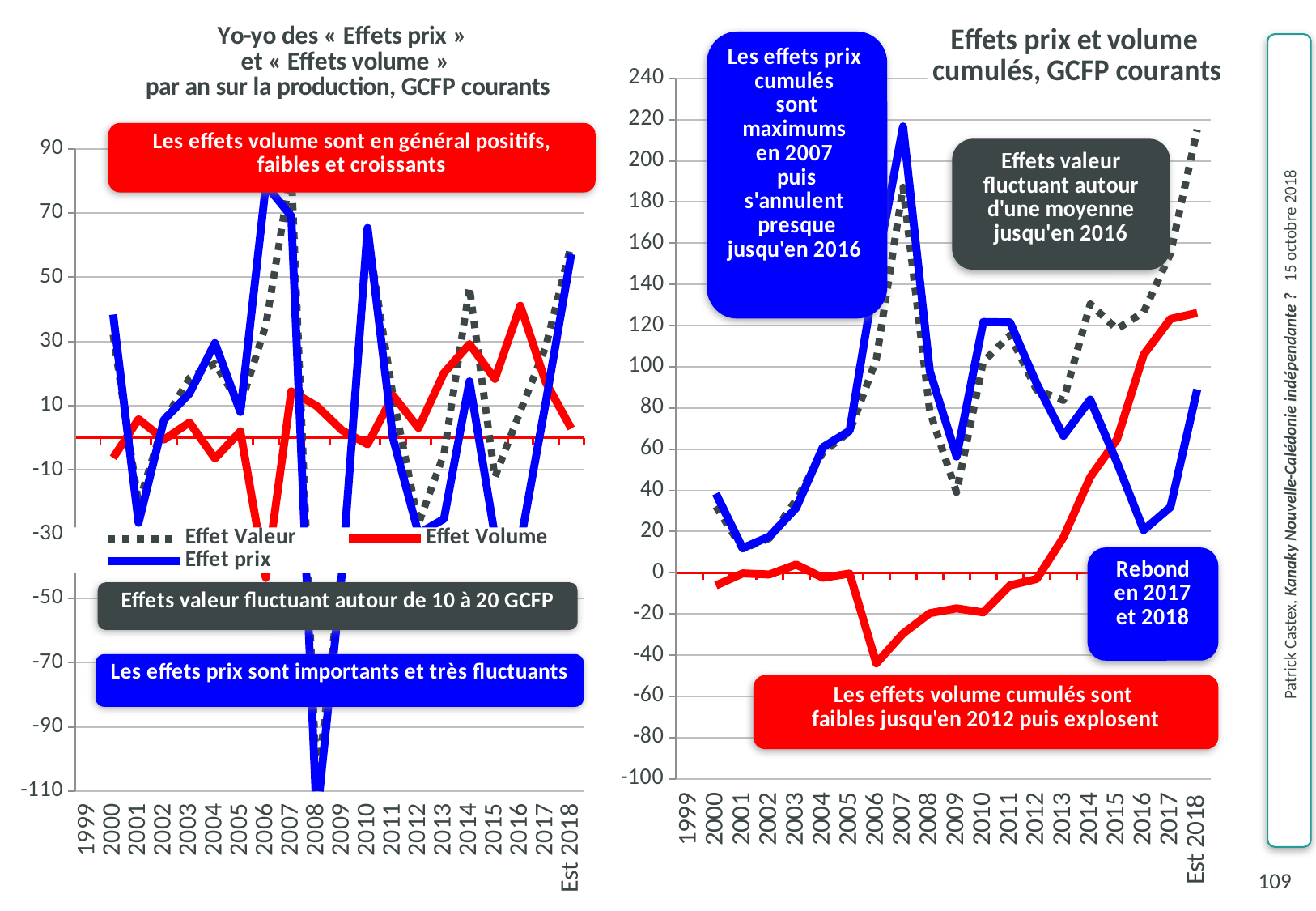

### Chart: Yo-yo des « Effets prix »
et « Effets volume »
 par an sur la production, GCFP courants

| Category | Effet Valeur | Effet Volume | Effet prix |
|---|---|---|---|
| 1999 | None | None | None |
| 2000 | 32.18074650394014 | -6.206211543644435 | 38.38695804758457 |
| 2001 | -20.61020975455371 | 5.845174493067308 | -26.45538424762102 |
| 2002 | 5.13398830134301 | -0.508056300056103 | 5.642044601399108 |
| 2003 | 18.60286617978218 | 4.80089208151952 | 13.80197409826266 |
| 2004 | 23.117357337556 | -6.402940356831484 | 29.52029769438748 |
| 2005 | 10.09966455793948 | 2.04252414681192 | 8.057140411127557 |
| 2006 | 35.10919517023964 | -43.60636189879067 | 78.7155570690303 |
| 2007 | 83.47984219474404 | 14.4806099825969 | 68.99923221214723 |
| 2008 | -109.0030504091262 | 9.903703361586565 | -118.9067537707127 |
| 2009 | -39.06800000000001 | 2.313766069143384 | -41.38176606914328 |
| 2010 | 63.37 | -1.975865220001594 | 65.3458652200016 |
| 2011 | 12.93000000000001 | 13.1570043420383 | -0.227004342038297 |
| 2012 | -26.70500000000001 | 3.104149420453012 | -29.80914942045302 |
| 2013 | -4.981238267769384 | 20.23095499445615 | -25.21219326222553 |
| 2014 | 46.79865103725834 | 29.20556431761404 | 17.5930867196443 |
| 2015 | -12.21417056320223 | 18.36973527839008 | -30.58390584159232 |
| 2016 | 8.348983433126675 | 41.13971345761149 | -32.7907300244849 |
| 2017 | 28.42419672984701 | 17.30102603544832 | 11.12317069439869 |
| Est 2018 | 60.12305534787066 | 2.940971880688586 | 57.18208346718201 |

### Chart: Effets prix et volume
cumulés, GCFP courants

| Category | Effet Valeur cumulé | Effet Volume cumulé | Effet prix cumulé |
|---|---|---|---|
| 1999 | None | None | None |
| 2000 | 32.18074650394014 | -6.206211543644435 | 38.38695804758457 |
| 2001 | 11.57053674938643 | -0.361037050577128 | 11.93157379996356 |
| 2002 | 16.70452505072944 | -0.869093350633231 | 17.57361840136267 |
| 2003 | 35.30739123051162 | 3.931798730886288 | 31.37559249962532 |
| 2004 | 58.42474856806759 | -2.471141625945202 | 60.89589019401281 |
| 2005 | 68.5244131260071 | -0.428617479133282 | 68.95303060514036 |
| 2006 | 103.6336082962467 | -44.03497937792394 | 147.6685876741707 |
| 2007 | 187.1134504909909 | -29.55436939532704 | 216.667819886318 |
| 2008 | 78.11040008186473 | -19.65066603374048 | 97.7610661156052 |
| 2009 | 39.04240008186471 | -17.3368999645971 | 56.37930004646182 |
| 2010 | 102.4124000818647 | -19.3127651845987 | 121.7251652664634 |
| 2011 | 115.3424000818647 | -6.155760842560385 | 121.4981609244251 |
| 2012 | 88.63740008186471 | -3.051611422107372 | 91.6890115039721 |
| 2013 | 83.65616181409524 | 17.17934357234878 | 66.47681824174657 |
| 2014 | 130.4548128513537 | 46.38490788996276 | 84.0699049613909 |
| 2015 | 118.2406422881514 | 64.7546431683529 | 53.48599911979854 |
| 2016 | 126.5896257212781 | 105.8943566259644 | 20.69526909531368 |
| 2017 | 155.0138224511251 | 123.1953826614128 | 31.81843978971238 |
| Est 2018 | 215.1368777989958 | 126.1363545421013 | 89.00052325689445 |